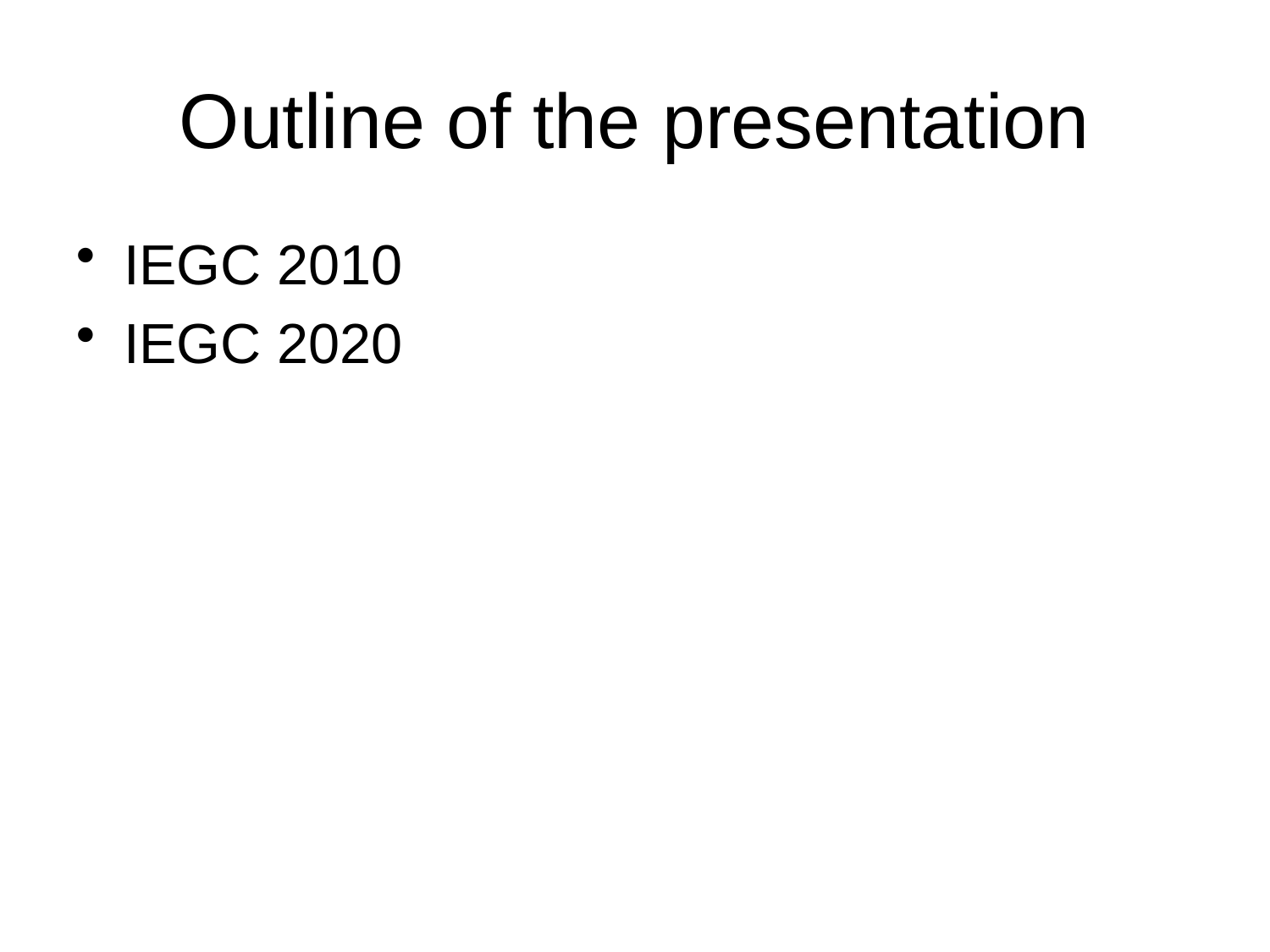

# Outline of the presentation
IEGC 2010
IEGC 2020